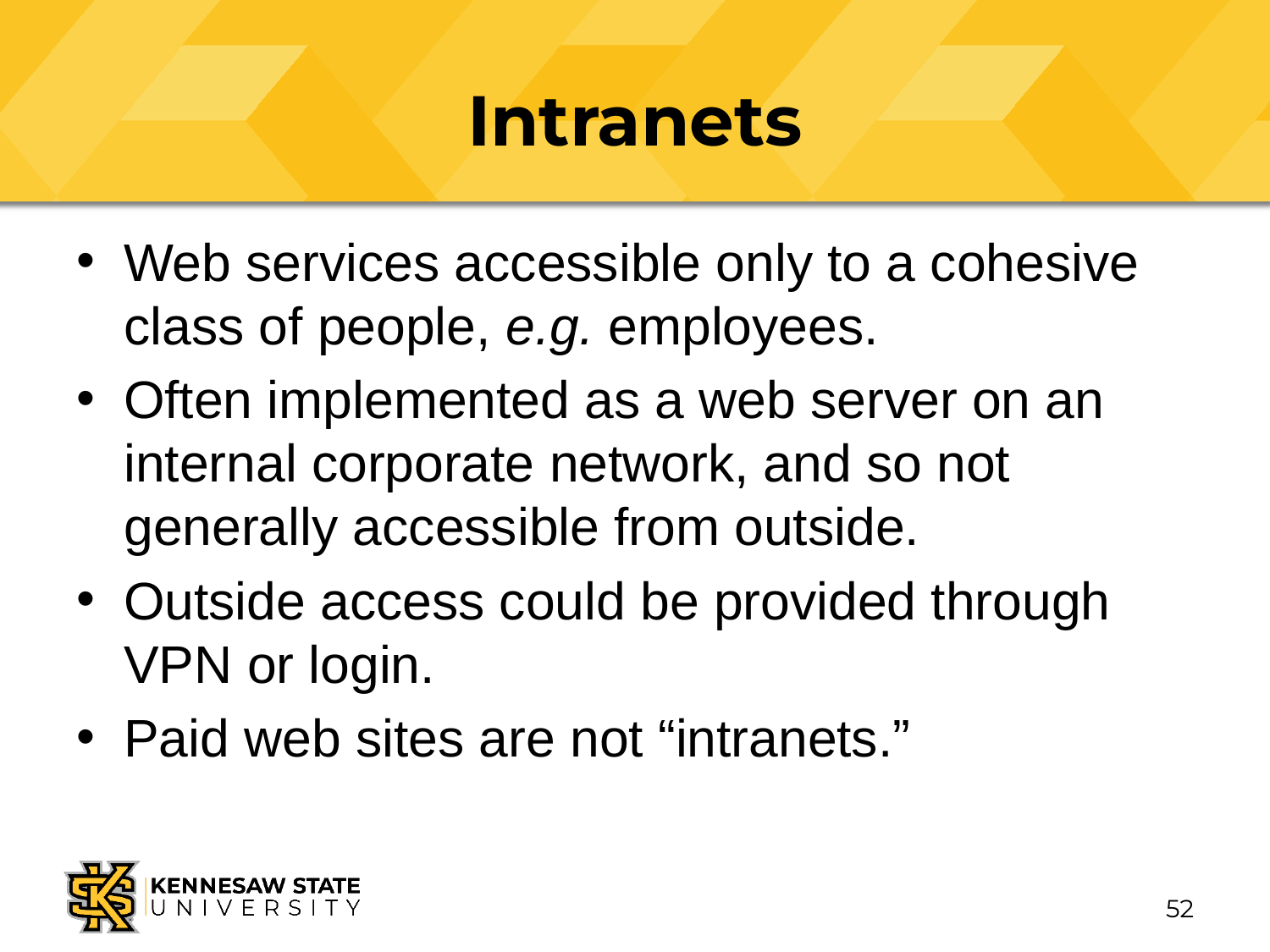

# Intranets
Web services accessible only to a cohesive class of people, e.g. employees.
Often implemented as a web server on an internal corporate network, and so not generally accessible from outside.
Outside access could be provided through VPN or login.
Paid web sites are not “intranets.”
52